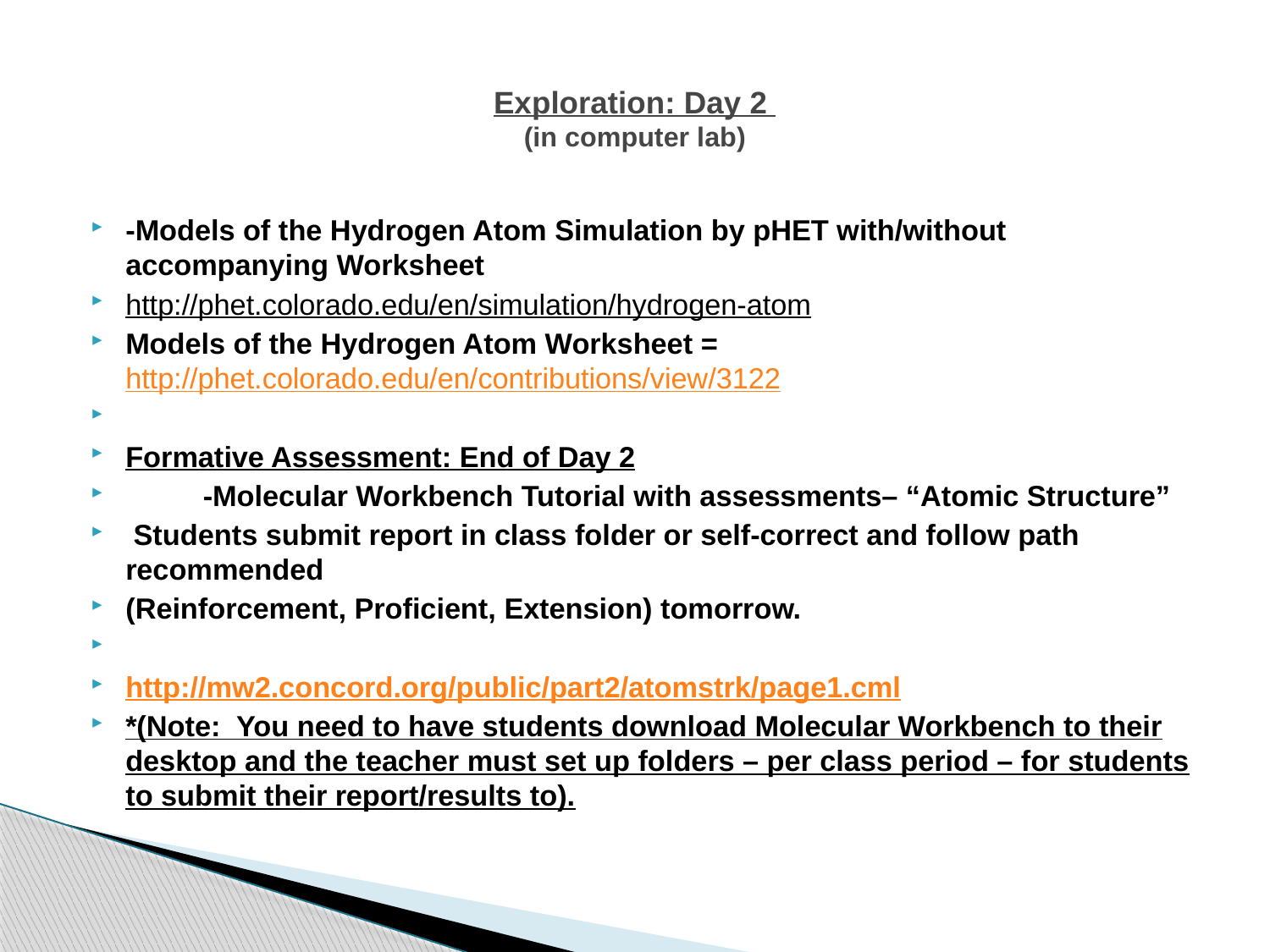

# Exploration: Day 2 (in computer lab)
-Models of the Hydrogen Atom Simulation by pHET with/without accompanying Worksheet
http://phet.colorado.edu/en/simulation/hydrogen-atom
Models of the Hydrogen Atom Worksheet = http://phet.colorado.edu/en/contributions/view/3122

Formative Assessment: End of Day 2
	-Molecular Workbench Tutorial with assessments– “Atomic Structure”
 Students submit report in class folder or self-correct and follow path recommended
(Reinforcement, Proficient, Extension) tomorrow.

http://mw2.concord.org/public/part2/atomstrk/page1.cml
*(Note:  You need to have students download Molecular Workbench to their desktop and the teacher must set up folders – per class period – for students to submit their report/results to).